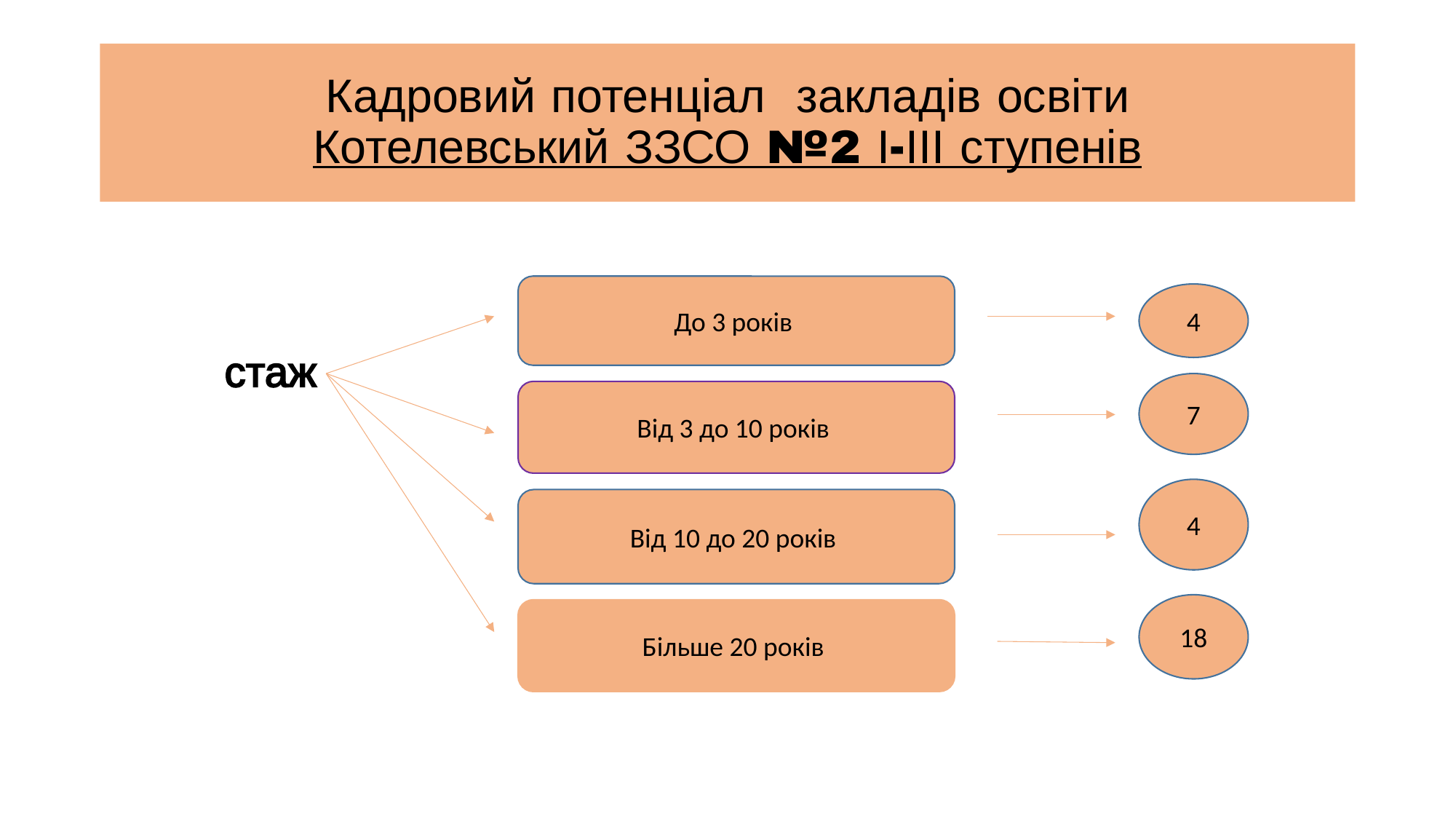

#
Кадровий потенціал  закладів освіти
Котелевський ЗЗСО №2 І-ІІІ ступенів

        стаж

До 3 років
4
7
Від 3 до 10 років
4
Від 10 до 20 років
18
Більше 20 років